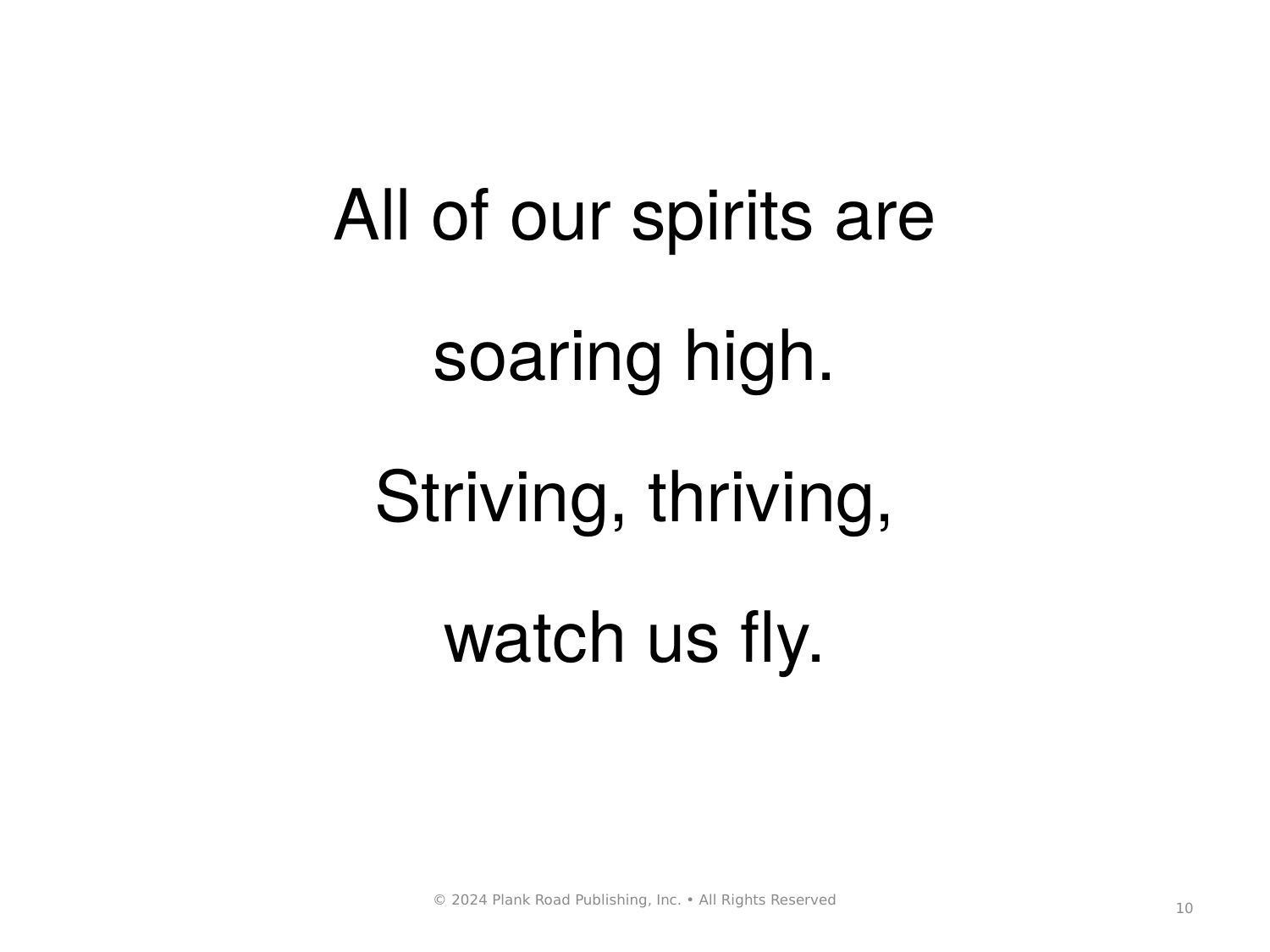

All of our spirits are
soaring high.
Striving, thriving,
watch us fly.

10